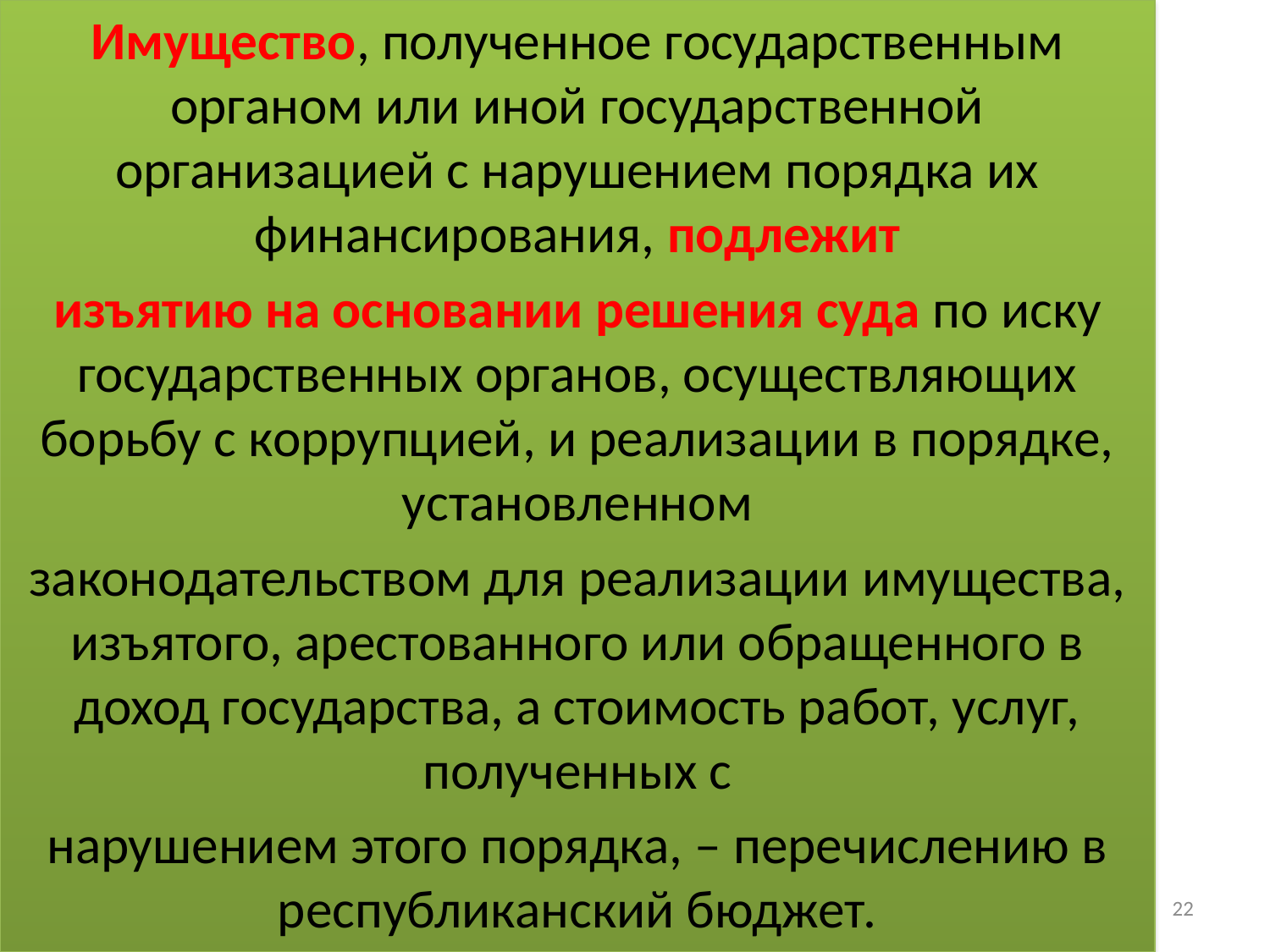

Имущество, полученное государственным органом или иной государственной организацией с нарушением порядка их финансирования, подлежит
изъятию на основании решения суда по иску государственных органов, осуществляющих борьбу с коррупцией, и реализации в порядке, установленном
законодательством для реализации имущества, изъятого, арестованного или обращенного в доход государства, а стоимость работ, услуг, полученных с
нарушением этого порядка, – перечислению в республиканский бюджет.
#
22